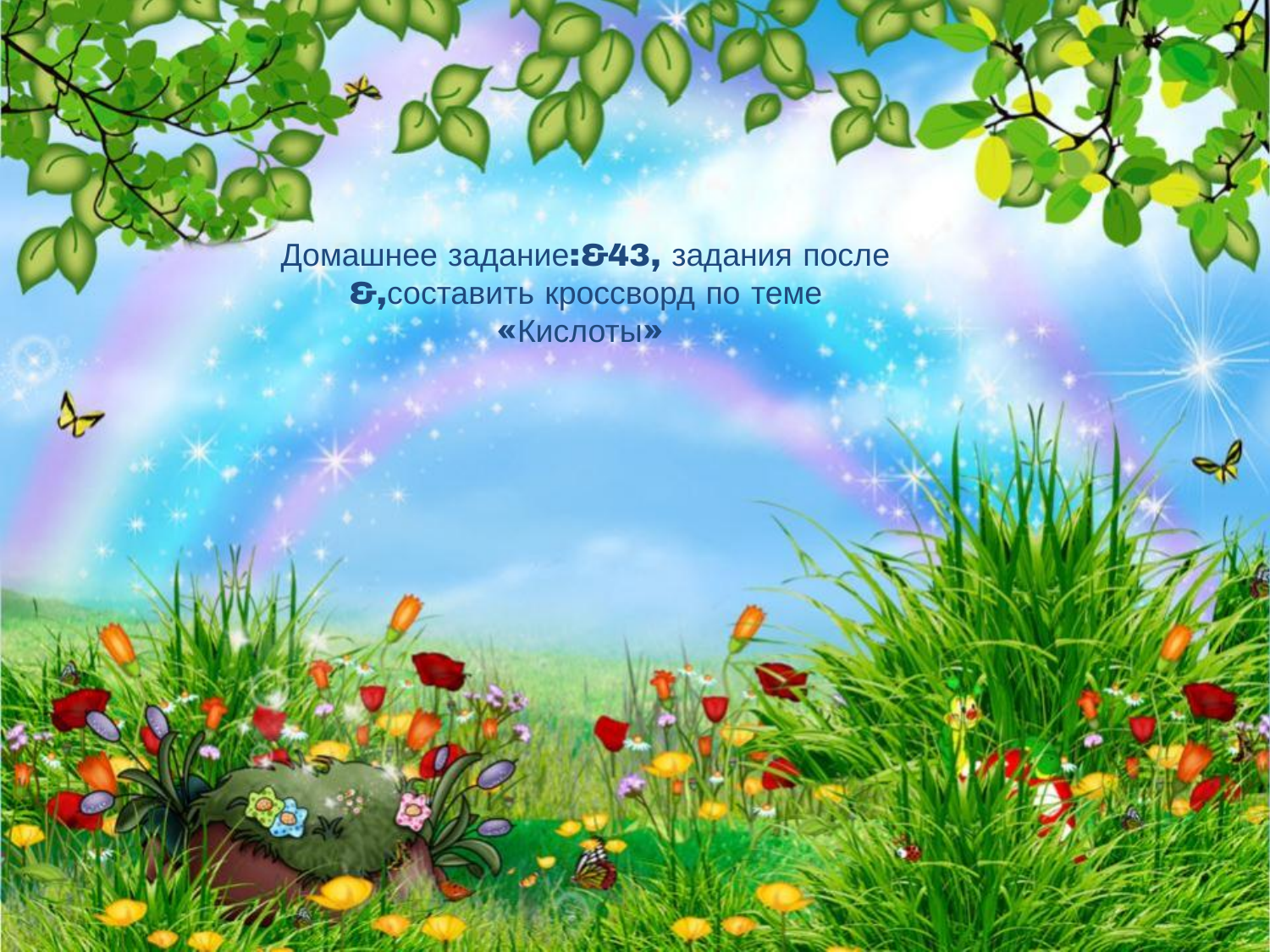

Домашнее задание:&43, задания после &,составить кроссворд по теме «Кислоты»